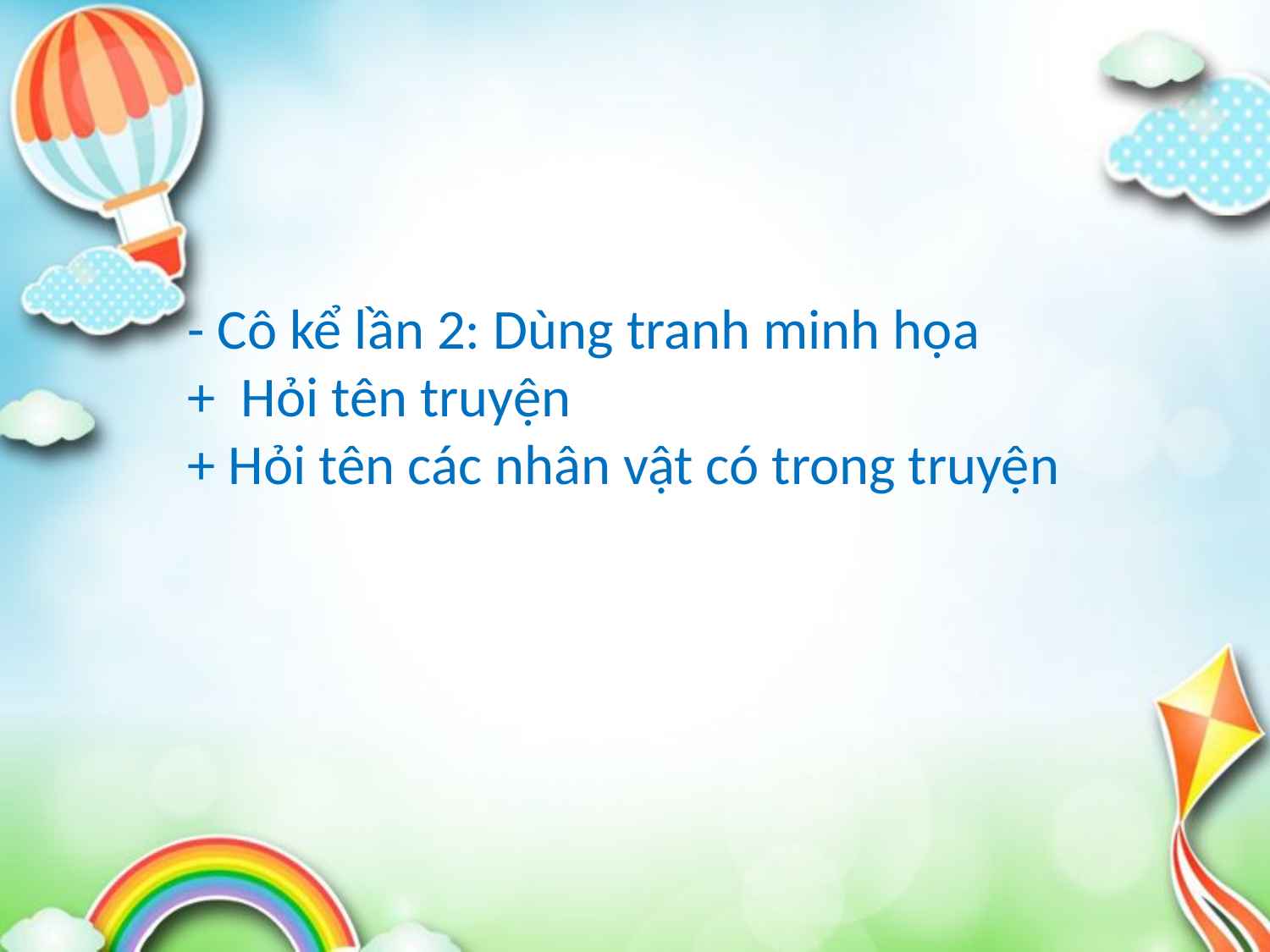

- Cô kể lần 2: Dùng tranh minh họa
+  Hỏi tên truyện
+ Hỏi tên các nhân vật có trong truyện